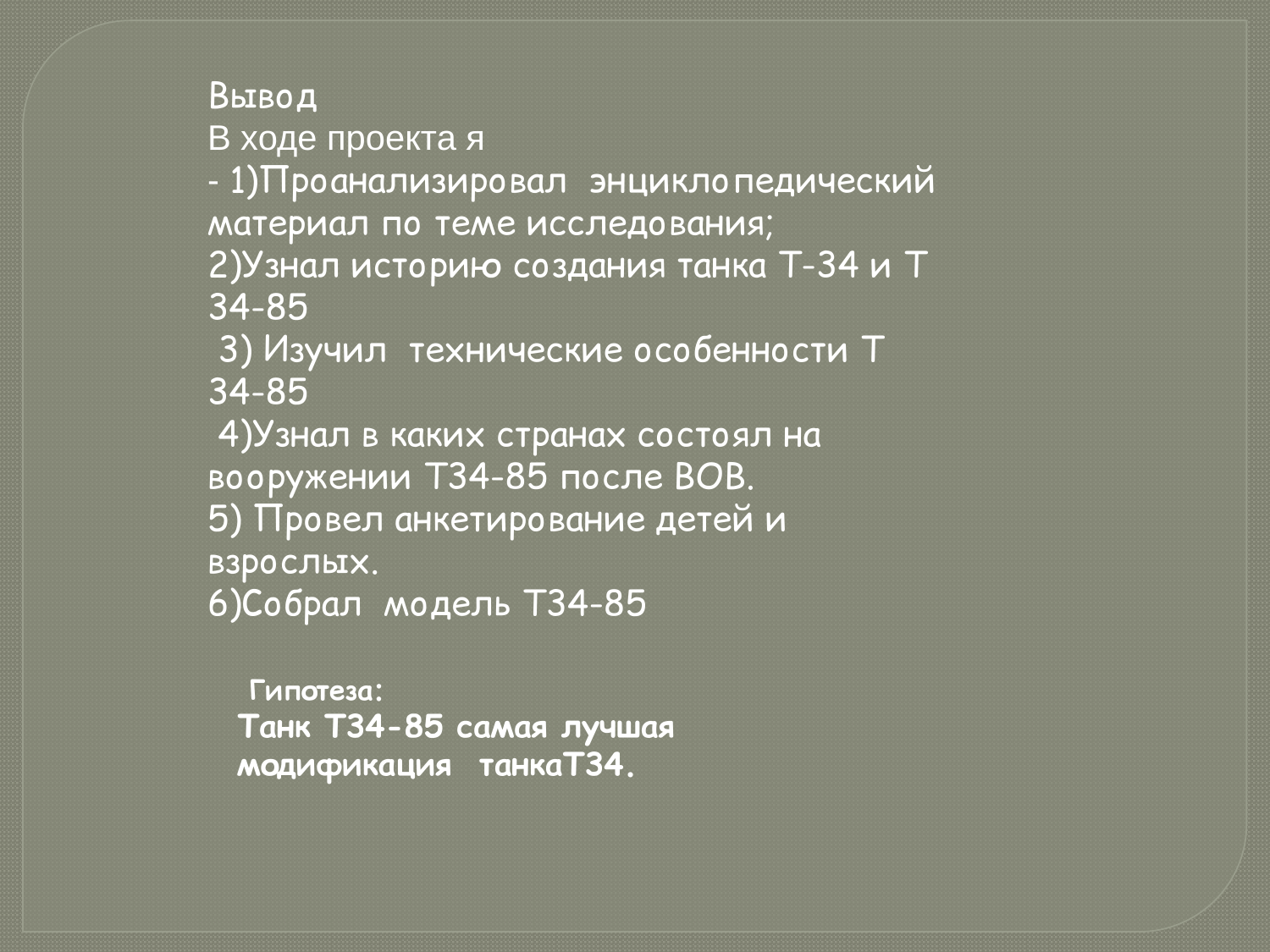

Вывод
В ходе проекта я
- 1)Проанализировал  энциклопедический материал по теме исследования;
2)Узнал историю создания танка Т-34 и Т 34-85
 3) Изучил  технические особенности Т 34-85
 4)Узнал в каких странах состоял на вооружении Т34-85 после ВОВ.
5) Провел анкетирование детей и взрослых.
6)Собрал  модель Т34-85

 Гипотеза:
Танк Т34-85 самая лучшая модификация  танкаТ34.